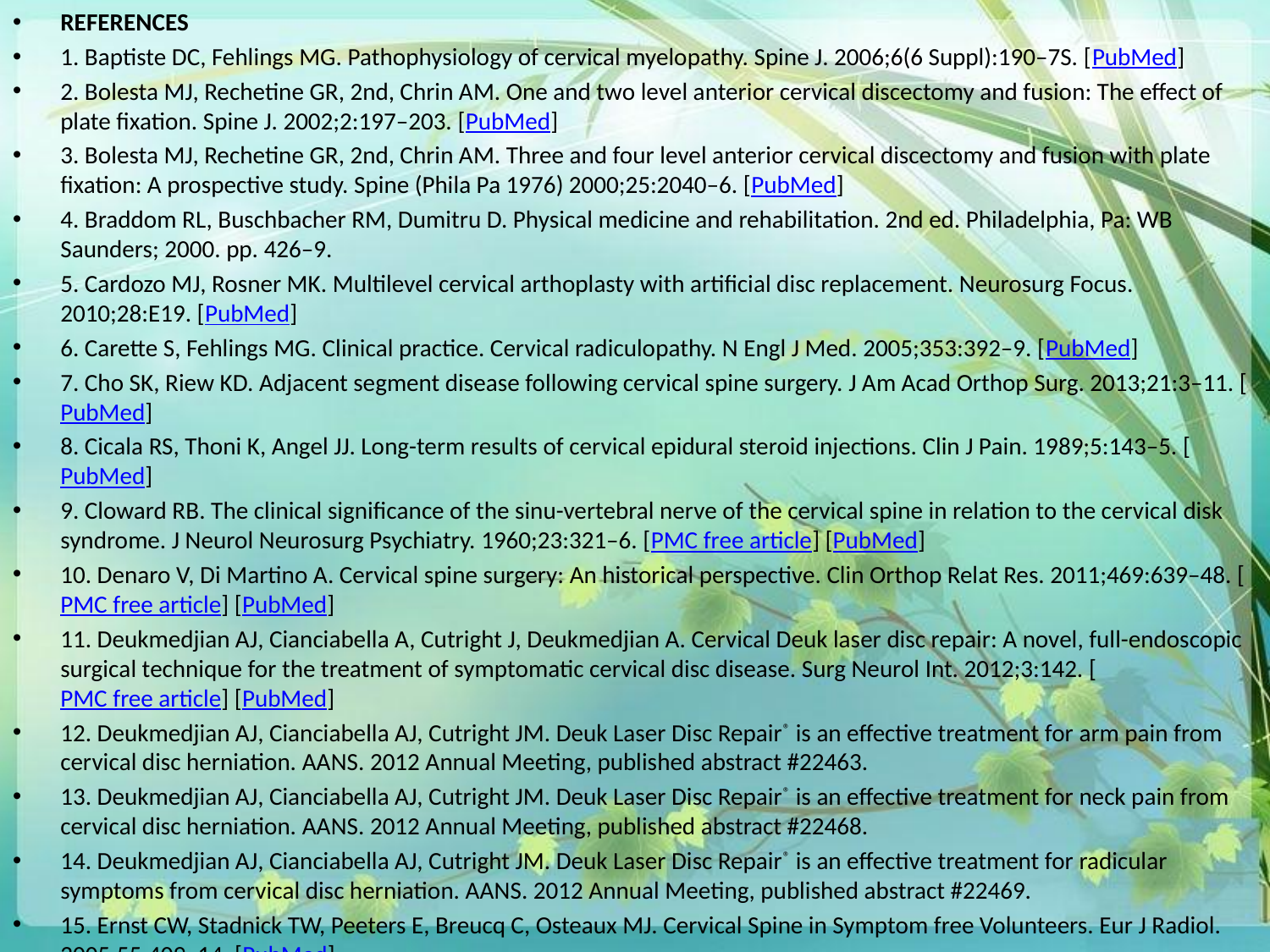

REFERENCES
1. Baptiste DC, Fehlings MG. Pathophysiology of cervical myelopathy. Spine J. 2006;6(6 Suppl):190–7S. [PubMed]
2. Bolesta MJ, Rechetine GR, 2nd, Chrin AM. One and two level anterior cervical discectomy and fusion: The effect of plate fixation. Spine J. 2002;2:197–203. [PubMed]
3. Bolesta MJ, Rechetine GR, 2nd, Chrin AM. Three and four level anterior cervical discectomy and fusion with plate fixation: A prospective study. Spine (Phila Pa 1976) 2000;25:2040–6. [PubMed]
4. Braddom RL, Buschbacher RM, Dumitru D. Physical medicine and rehabilitation. 2nd ed. Philadelphia, Pa: WB Saunders; 2000. pp. 426–9.
5. Cardozo MJ, Rosner MK. Multilevel cervical arthoplasty with artificial disc replacement. Neurosurg Focus. 2010;28:E19. [PubMed]
6. Carette S, Fehlings MG. Clinical practice. Cervical radiculopathy. N Engl J Med. 2005;353:392–9. [PubMed]
7. Cho SK, Riew KD. Adjacent segment disease following cervical spine surgery. J Am Acad Orthop Surg. 2013;21:3–11. [PubMed]
8. Cicala RS, Thoni K, Angel JJ. Long-term results of cervical epidural steroid injections. Clin J Pain. 1989;5:143–5. [PubMed]
9. Cloward RB. The clinical significance of the sinu-vertebral nerve of the cervical spine in relation to the cervical disk syndrome. J Neurol Neurosurg Psychiatry. 1960;23:321–6. [PMC free article] [PubMed]
10. Denaro V, Di Martino A. Cervical spine surgery: An historical perspective. Clin Orthop Relat Res. 2011;469:639–48. [PMC free article] [PubMed]
11. Deukmedjian AJ, Cianciabella A, Cutright J, Deukmedjian A. Cervical Deuk laser disc repair: A novel, full-endoscopic surgical technique for the treatment of symptomatic cervical disc disease. Surg Neurol Int. 2012;3:142. [PMC free article] [PubMed]
12. Deukmedjian AJ, Cianciabella AJ, Cutright JM. Deuk Laser Disc Repair® is an effective treatment for arm pain from cervical disc herniation. AANS. 2012 Annual Meeting, published abstract #22463.
13. Deukmedjian AJ, Cianciabella AJ, Cutright JM. Deuk Laser Disc Repair® is an effective treatment for neck pain from cervical disc herniation. AANS. 2012 Annual Meeting, published abstract #22468.
14. Deukmedjian AJ, Cianciabella AJ, Cutright JM. Deuk Laser Disc Repair® is an effective treatment for radicular symptoms from cervical disc herniation. AANS. 2012 Annual Meeting, published abstract #22469.
15. Ernst CW, Stadnick TW, Peeters E, Breucq C, Osteaux MJ. Cervical Spine in Symptom free Volunteers. Eur J Radiol. 2005;55:409–14. [PubMed]
16. Fei Z, Fan C, Ngo S, Xu J, Wang J. Dynamic evaluation of cervical disc herniation using kinetic MRI. J Clin Neurosci. 2011;18:232–6. [PubMed]
17. Ferrante FM, Wilson SP, Iacobo C, Orav EJ, Rocco AG, Lipson S. Clinical classification as a predictor of therapeutic outcome after cervical epidural steroid injection. Spine (Phila Pa 1976) 1993;18:730–6. [PubMed]
18. Falco FJ, Datta S, Manchikanti L, Sehgal N, Geffert S, Singh V, et al. An updated review of the diagnostic utility of cervical facet joint injections. Pain Physicain. 2012;15:E807–38. [PubMed]
19. Fountas KN, Kapsalaki EZ, Nikolakakos LG, Smisson HF, Johnston KW, Grigorian AA, et al. Anterior cervical discectomy and fusion associated complications. Spine (Phila Pa 1976) 2007;32:2310–7. [PubMed]
20. Fujimoto K, Miyagi M, Ishikawa T, Inoue G, Eguchi Y, Kamoda H, et al. Sensory and autonomic innervation of the cervical interverteboral disc in rats: The pathomechanics of chronic discogenic neck pain. Spine (Phila Pa 1976) 2012;37:1357–62. [PubMed]
21. Gangi A, Tsoumakidou G, buy X, Cabral JF, Garnon J. Percutaneous techniques for cervical pain of discal origin. Semin Musculoskelet Radiol. 2011;15:172–80. [PubMed]
22. Haldeman S, Dagenais S. Cervicogenic headaches: A critical review. Spine J. 2001;1:31–46. [PubMed]
23. Heckmann JG, Lang CJ, Zöbelein I, Laumer R, Druschky A, Neundörfer B. Herniated cervical intervertebral discs with radiculopathy: An outcome study of conservatively or surgically treated patients. J Spinal Disord. 1999;12:396–401. [PubMed]
24. Herzog J. Use of cervical spine manipulation under anesthesia for management of cervical disk herniation, cervical radiculopathy, and associated cervicogenic headache syndrome. J Manipulative Physiol Ther. 1999;22:166–70. [PubMed]
25. Joo YH, Lee JW, Kwon KY, Rhee JJ, Lee HK. Comparison of fusion with cage alone and plate instrumentation in two-level cervical degenerative disease. J Korean Neurosurg Soc. 2010;48:342–6. [PMC free